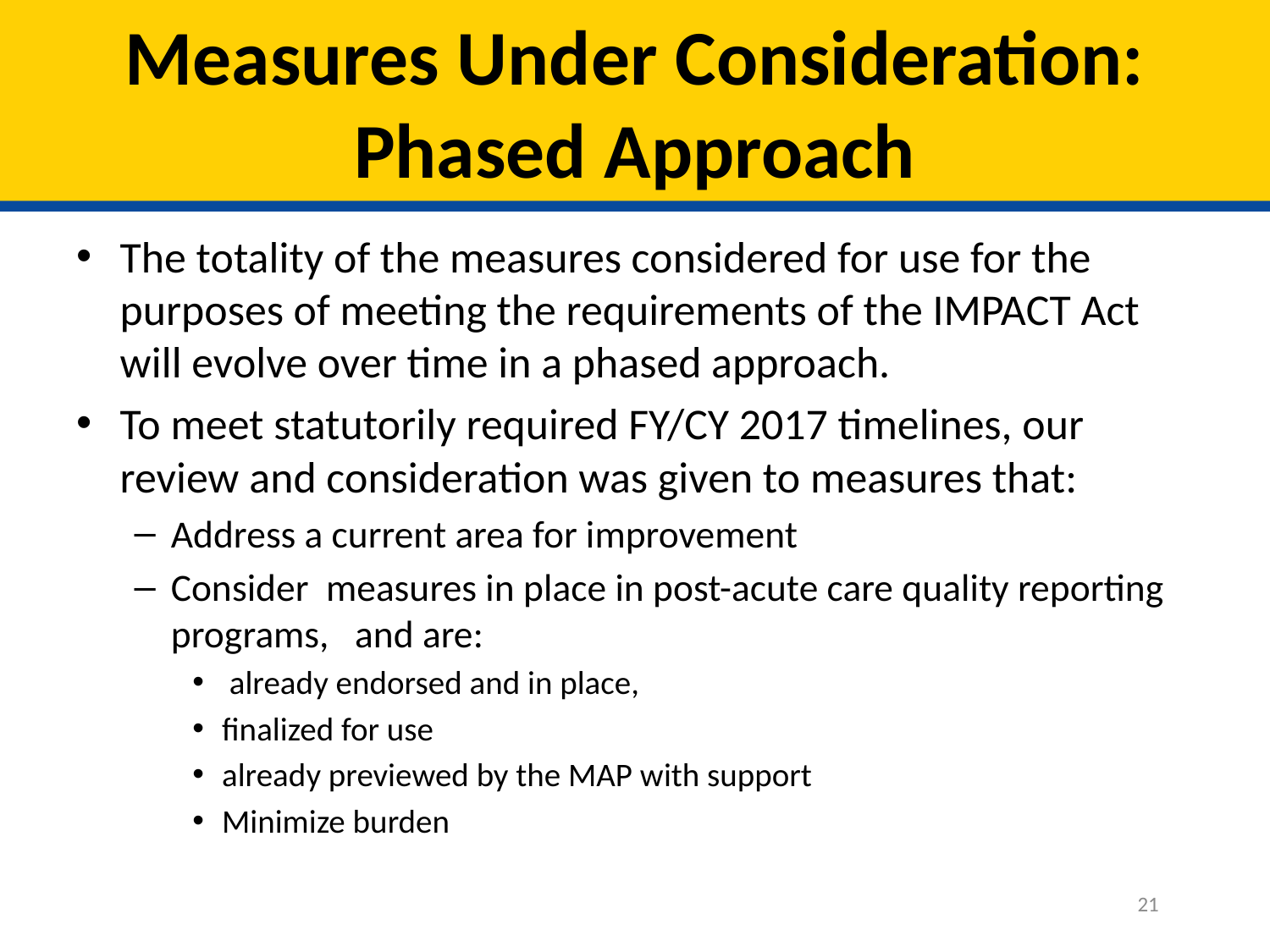

# Measures Under Consideration: Phased Approach
The totality of the measures considered for use for the purposes of meeting the requirements of the IMPACT Act will evolve over time in a phased approach.
To meet statutorily required FY/CY 2017 timelines, our review and consideration was given to measures that:
Address a current area for improvement
Consider  measures in place in post-acute care quality reporting programs,   and are:
 already endorsed and in place,
finalized for use
already previewed by the MAP with support
Minimize burden
21